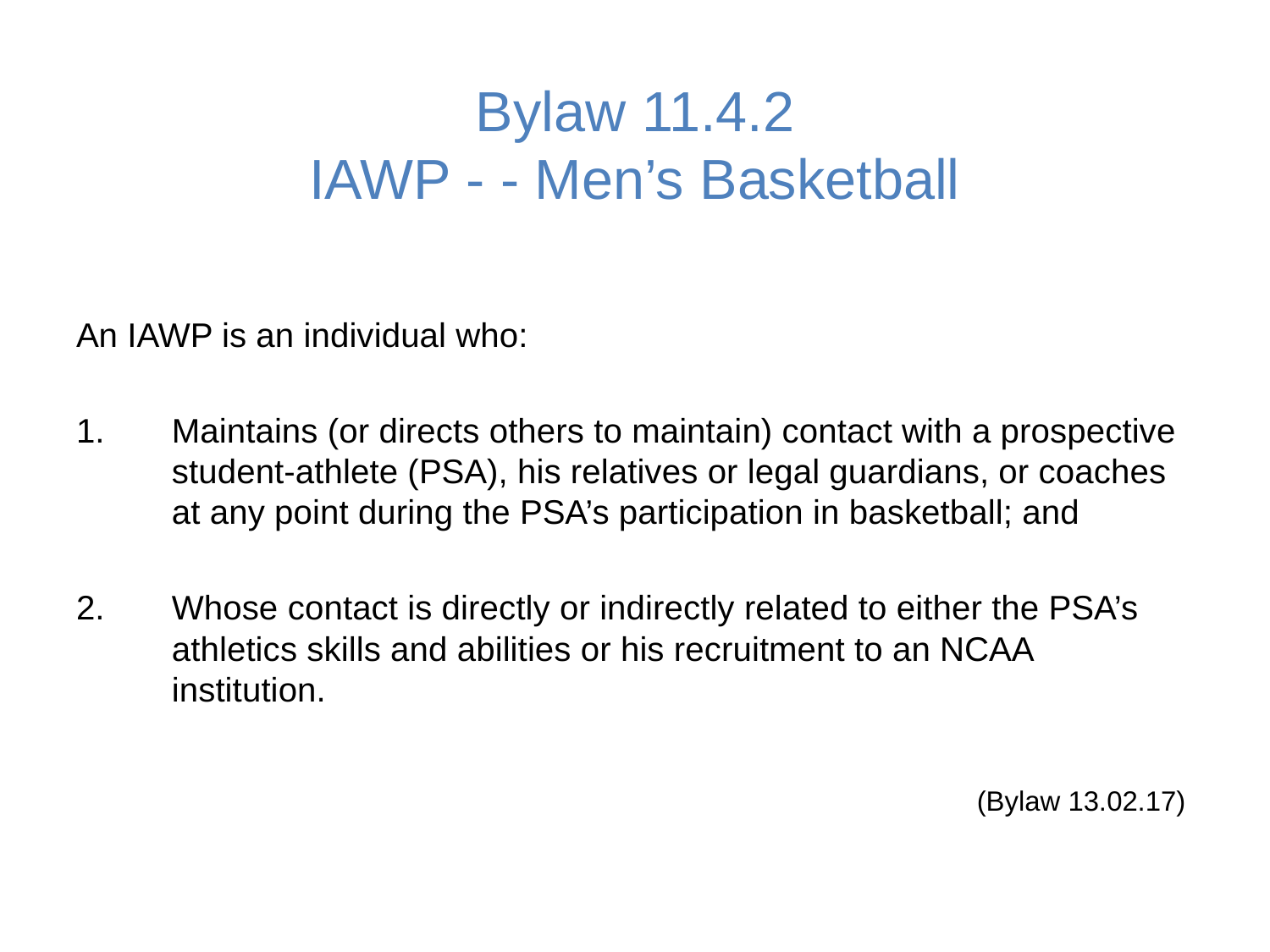

# Bylaw 11.4.2 IAWP - - Men’s Basketball
An IAWP is an individual who:

Maintains (or directs others to maintain) contact with a prospective student-athlete (PSA), his relatives or legal guardians, or coaches at any point during the PSA’s participation in basketball; and

Whose contact is directly or indirectly related to either the PSA’s athletics skills and abilities or his recruitment to an NCAA institution.

(Bylaw 13.02.17)